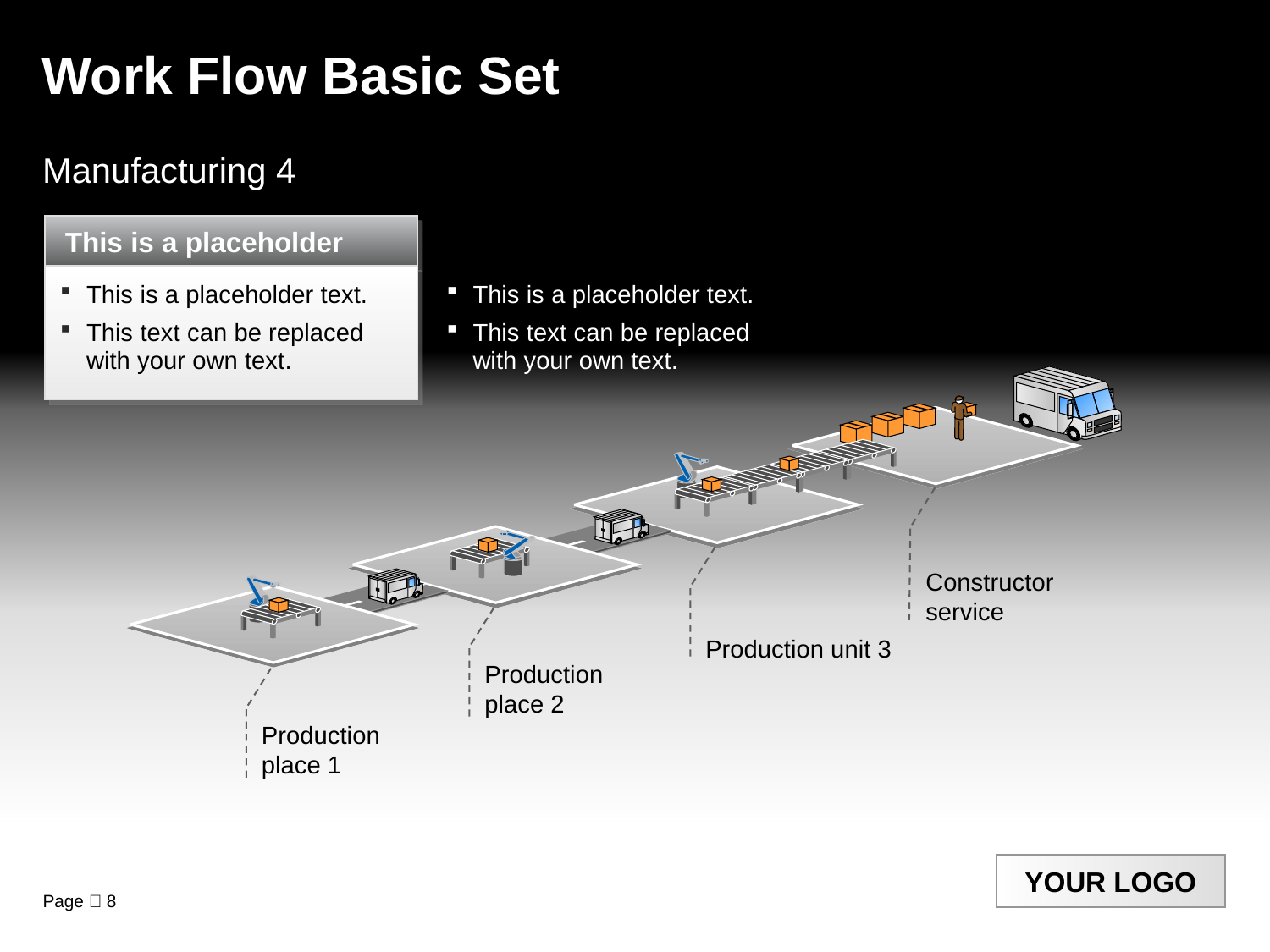

Work Flow Basic Set
Manufacturing 4
This is a placeholder
This is a placeholder text.
This text can be replaced with your own text.
This is a placeholder text.
This text can be replaced with your own text.

Constructor
service

Production unit 3

Production
place 2

Production
place 1